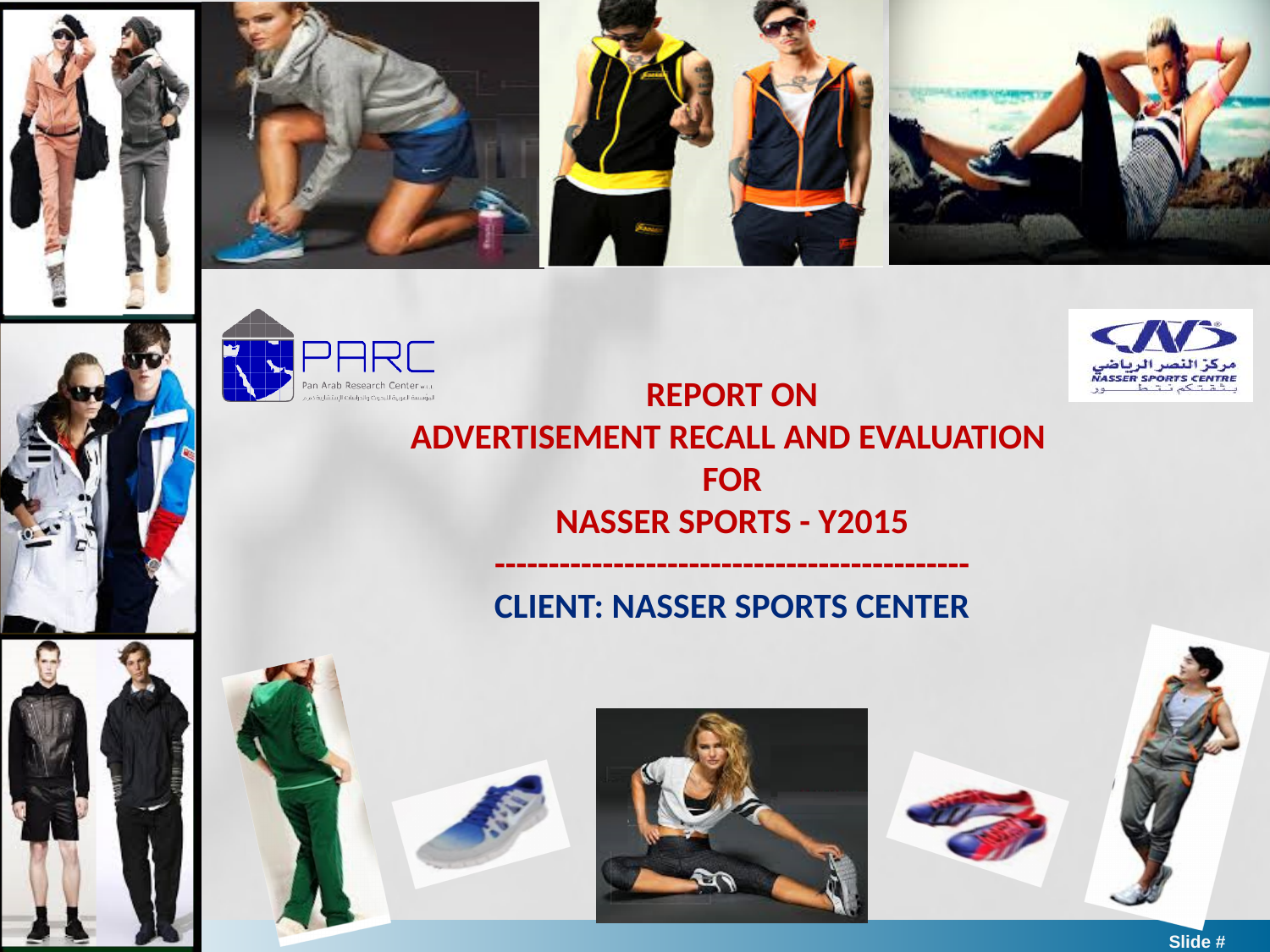

REPORT ON
ADVERTISEMENT RECALL AND EVALUATION
FOR
NASSER SPORTS - Y2015
--------------------------------------------
CLIENT: NASSER SPORTS CENTER